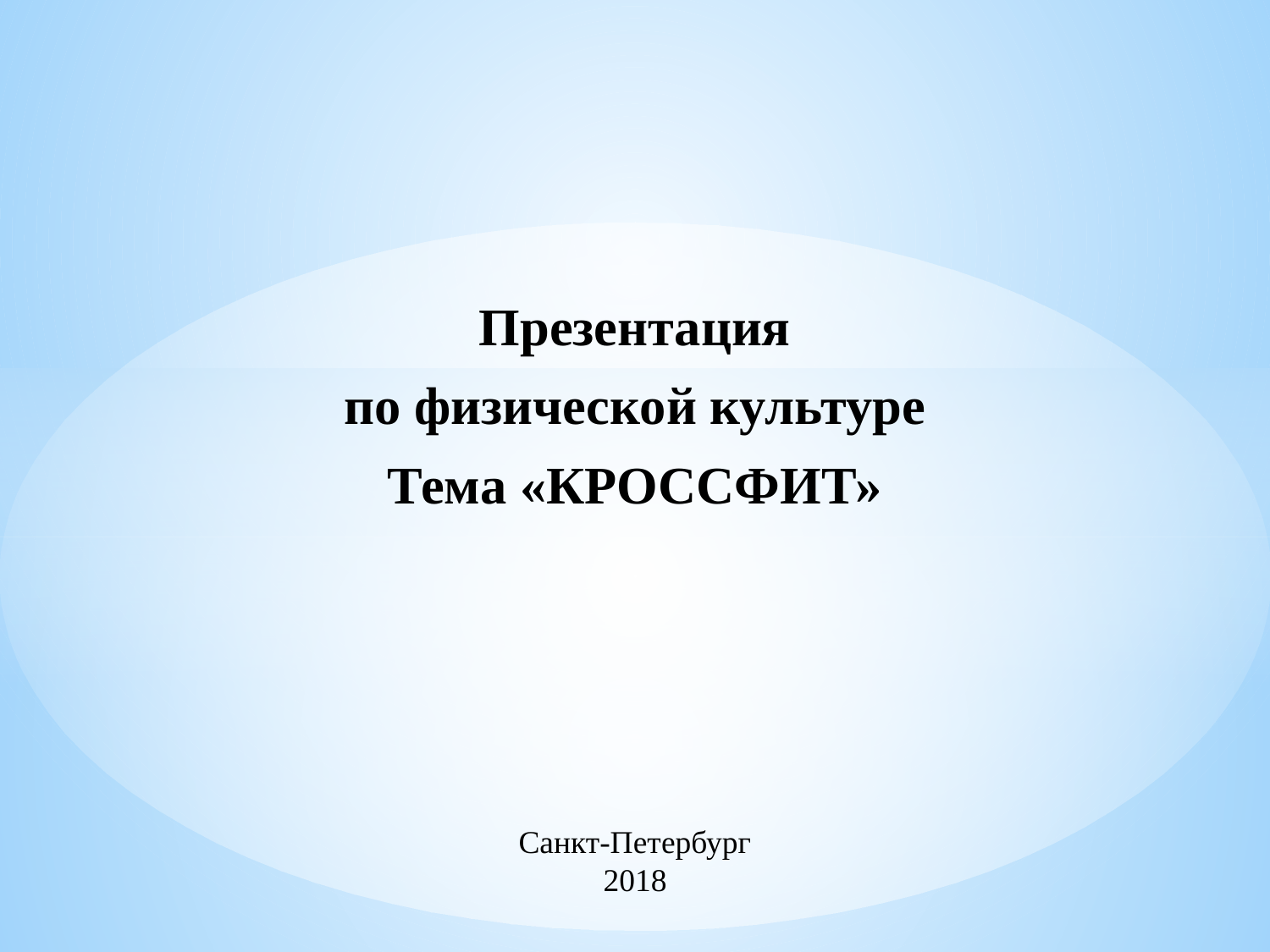

Презентация
по физической культуре
Тема «КРОССФИТ»

Санкт-Петербург
2018